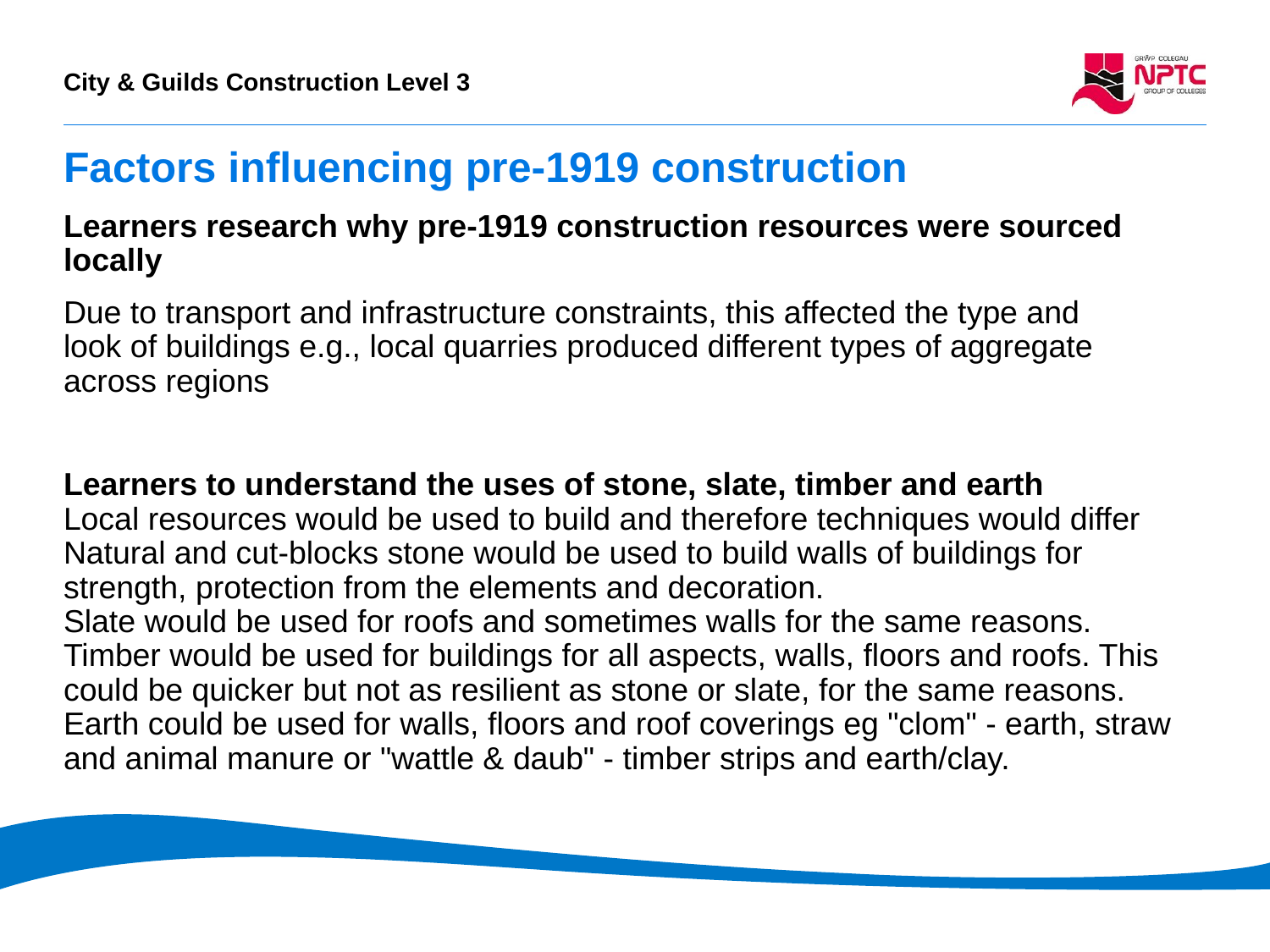

# Factors influencing pre-1919 construction
Learners research why pre-1919 construction resources were sourced locally
Due to transport and infrastructure constraints, this affected the type and look of buildings e.g., local quarries produced different types of aggregate across regions

Learners to understand the uses of stone, slate, timber and earth
Local resources would be used to build and therefore techniques would differ
Natural and cut-blocks stone would be used to build walls of buildings for strength, protection from the elements and decoration.
Slate would be used for roofs and sometimes walls for the same reasons.
Timber would be used for buildings for all aspects, walls, floors and roofs. This could be quicker but not as resilient as stone or slate, for the same reasons.
Earth could be used for walls, floors and roof coverings eg "clom" - earth, straw and animal manure or "wattle & daub" - timber strips and earth/clay.